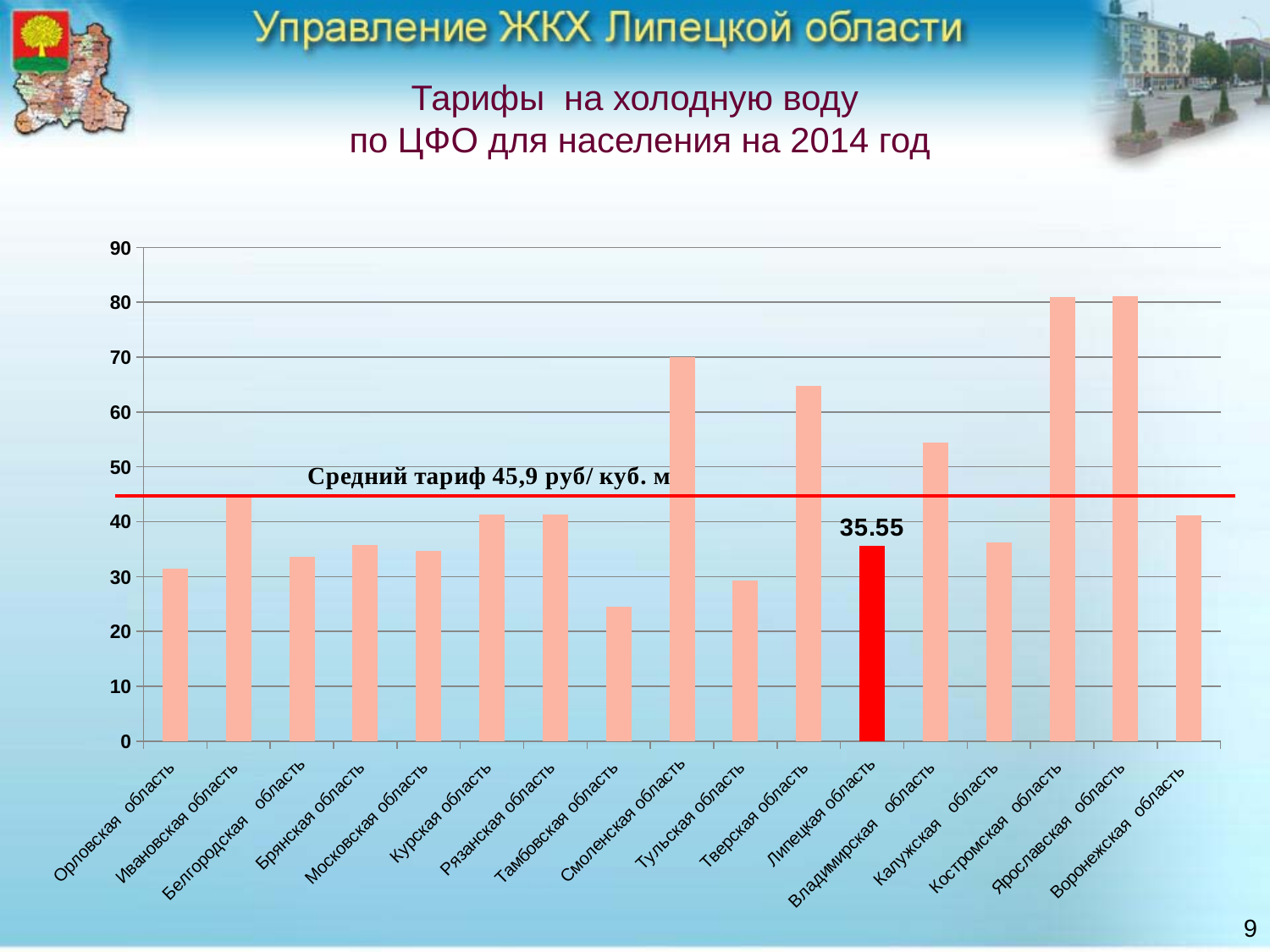

# Тарифы  на холодную воду по ЦФО для населения на 2014 год

### Chart

| Category |  |
|---|---|
| Орловская  область  | 31.44 |
| Ивановская область  | 44.67 |
| Белгородская   область | 33.65 |
| Брянская область  | 35.84 |
| Московская область  | 34.69 |
| Курская область  | 41.29 |
| Рязанская область  | 41.29 |
| Тамбовская область  | 24.5 |
| Смоленская область | 69.99 |
| Тульская область  | 29.31 |
| Тверская область  | 64.7 |
| Липецкая область | 35.55 |
| Владимирская   область  | 54.42 |
| Калужская   область  | 36.18 |
| Костромская  область  | 80.89 |
| Ярославская  область  | 81.08 |
| Воронежская  область   | 41.19 |
9